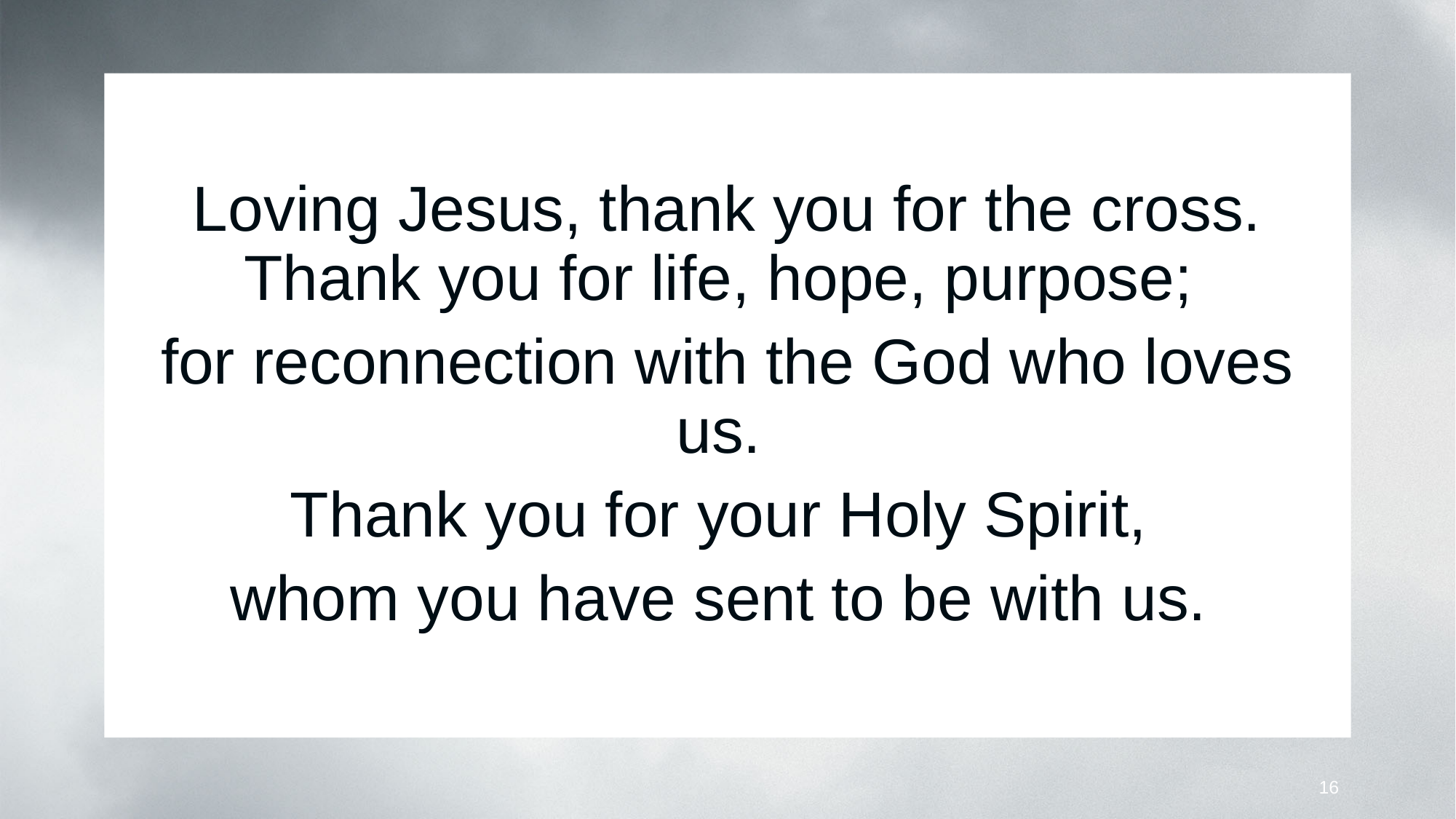

Loving Jesus, thank you for the cross. Thank you for life, hope, purpose;
for reconnection with the God who loves us.
Thank you for your Holy Spirit,
whom you have sent to be with us.
16